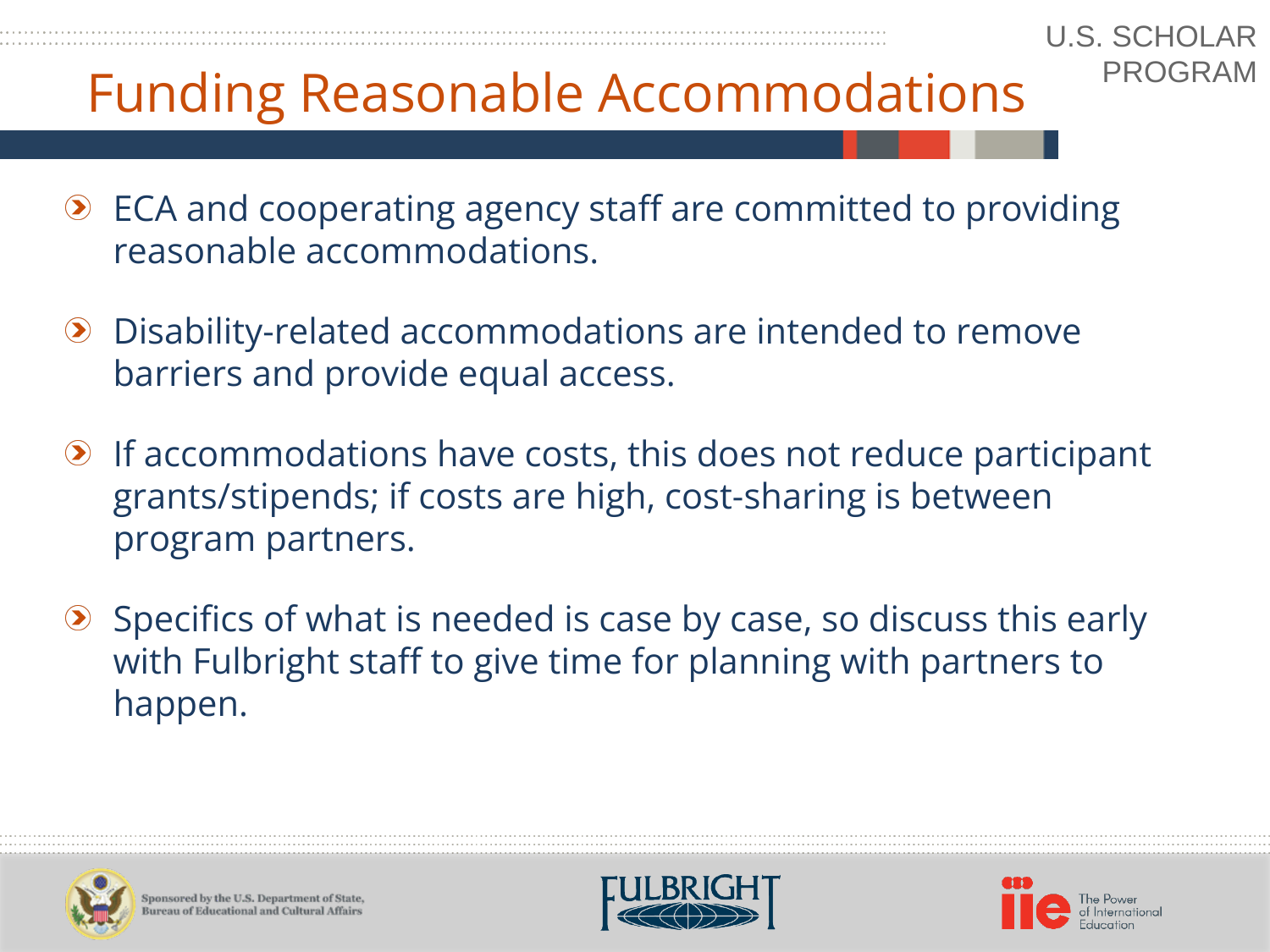

U.S. SCHOLAR PROGRAM
Funding Reasonable Accommodations
ECA and cooperating agency staff are committed to providing reasonable accommodations.

Disability-related accommodations are intended to remove barriers and provide equal access.

If accommodations have costs, this does not reduce participant grants/stipends; if costs are high, cost-sharing is between program partners.

Specifics of what is needed is case by case, so discuss this early with Fulbright staff to give time for planning with partners to happen.